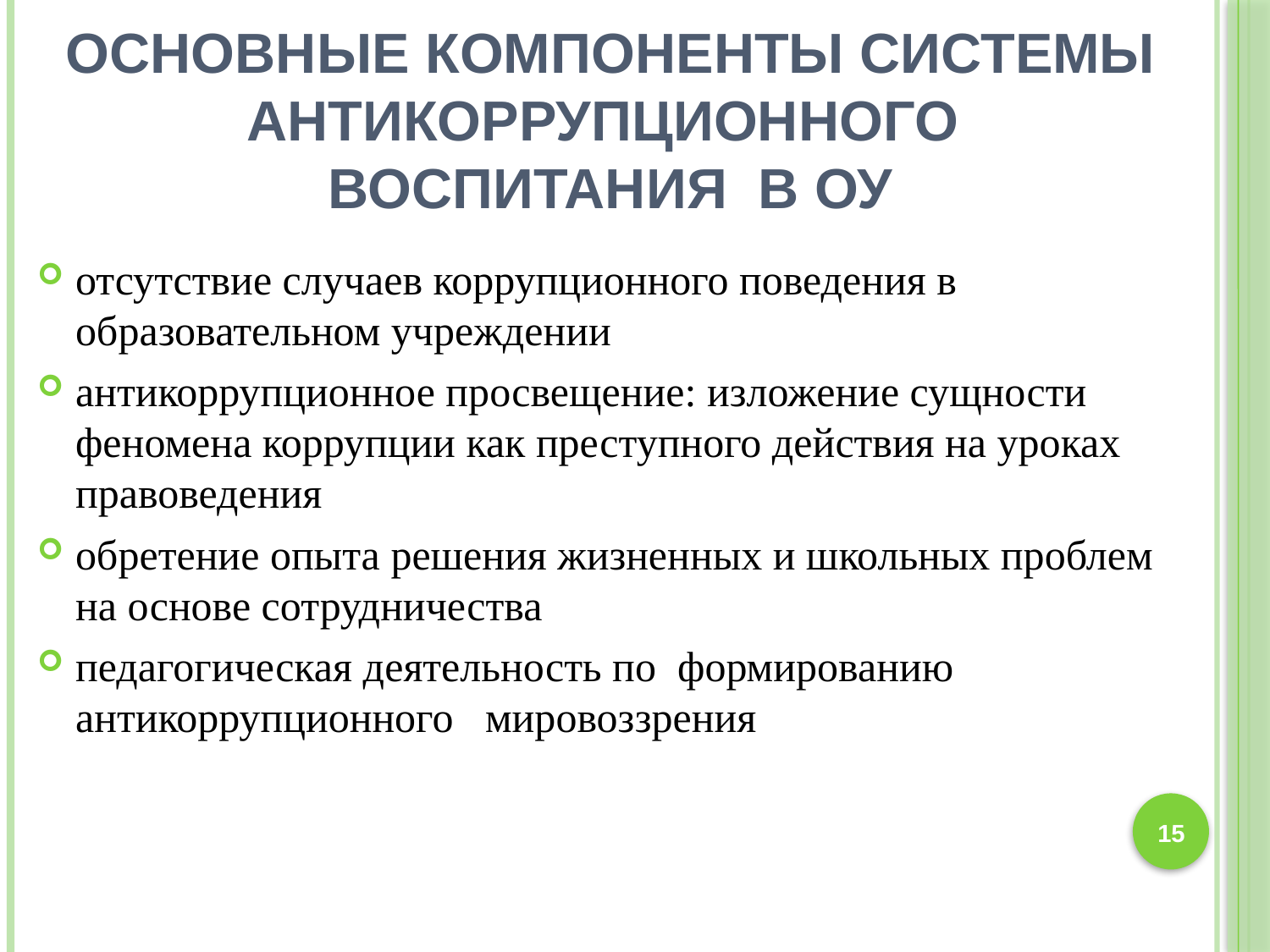

# Основные компоненты системы антикоррупционного воспитания  в ОУ
отсутствие случаев коррупционного поведения в образовательном учреждении
антикоррупционное просвещение: изложение сущности феномена коррупции как преступного действия на уроках правоведения
обретение опыта решения жизненных и школьных проблем на основе сотрудничества
педагогическая деятельность по  формированию антикоррупционного   мировоззрения

15